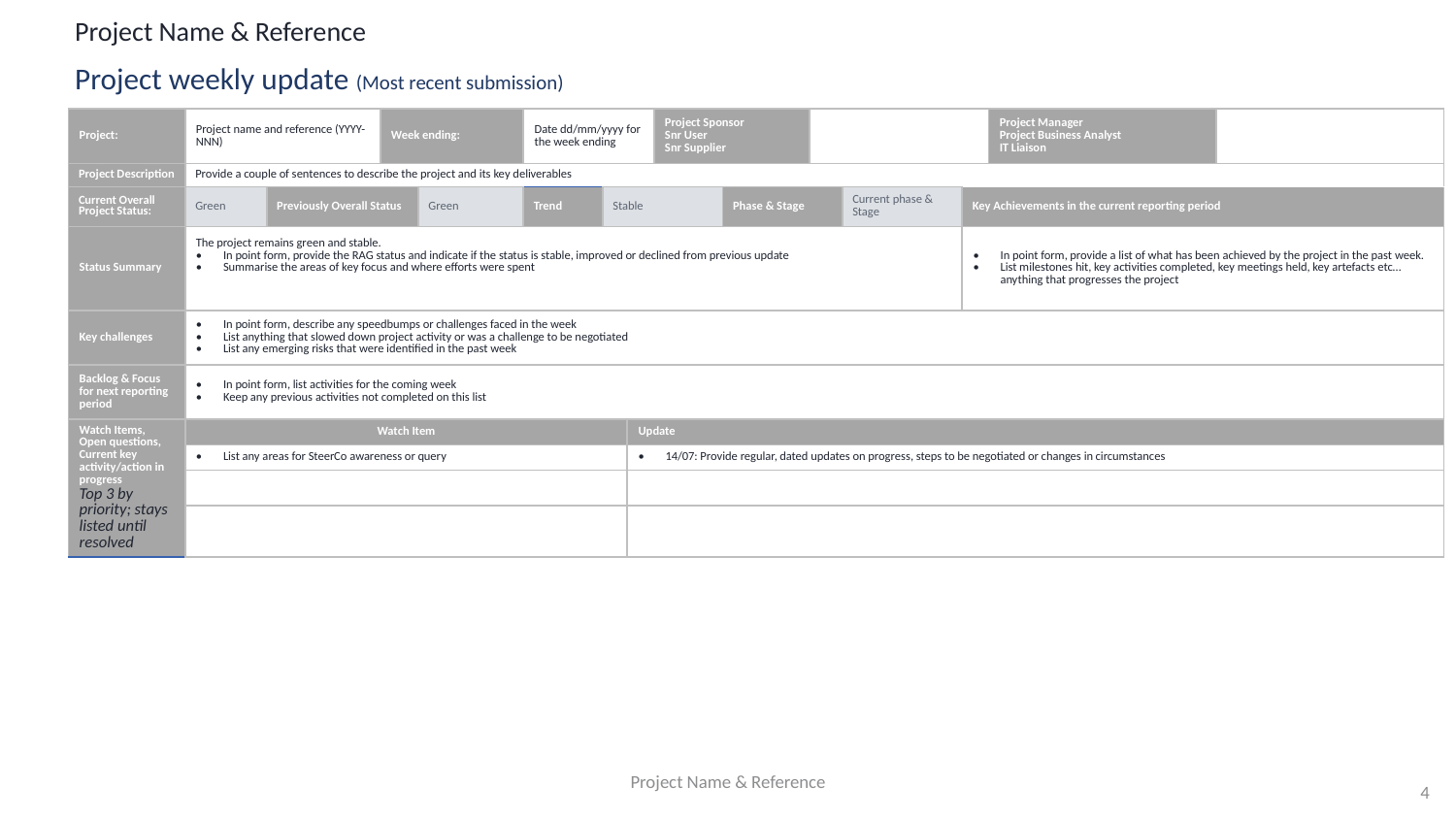

Project Name & Reference
Project weekly update (Most recent submission)
| Project: | Project name and reference (YYYY-NNN) |  | Week ending: |  | Date dd/mm/yyyy for the week ending |  |  | Project Sponsor Snr User Snr Supplier |  |  |  |  | Project Manager Project Business Analyst IT Liaison |  |
| --- | --- | --- | --- | --- | --- | --- | --- | --- | --- | --- | --- | --- | --- | --- |
| Project Description | Provide a couple of sentences to describe the project and its key deliverables |  |  |  |  |  |  |  |  |  |  |  |  |  |
| Current Overall Project Status: | Green | Previously Overall Status | Previously Overall Status | Green | Trend | Stable |  | Stable | Phase & Stage |  | Current phase & Stage | Key Achievements in the current reporting period | Trend: | Stable |
| Status Summary | The project remains green and stable. In point form, provide the RAG status and indicate if the status is stable, improved or declined from previous update Summarise the areas of key focus and where efforts were spent |  |  |  |  |  |  |  |  | Key Achievements in the current reporting period |  | In point form, provide a list of what has been achieved by the project in the past week. List milestones hit, key activities completed, key meetings held, key artefacts etc… anything that progresses the project |  |  |
| Key challenges | In point form, describe any speedbumps or challenges faced in the week List anything that slowed down project activity or was a challenge to be negotiated List any emerging risks that were identified in the past week |  |  |  |  |  |  |  |  |  |  |  |  |  |
| Backlog & Focus for next reporting period | In point form, list activities for the coming week Keep any previous activities not completed on this list |  |  |  |  |  |  |  |  |  |  |  |  |  |
| Watch Items, Open questions, Current key activity/action in progress Top 3 by priority; stays listed until resolved | Watch Item |  |  |  |  |  | Update |  |  |  |  |  |  |  |
| Watch Items | List any areas for SteerCo awareness or query |  |  |  |  |  | 14/07: Provide regular, dated updates on progress, steps to be negotiated or changes in circumstances |  |  |  |  |  |  |  |
|  |  |  |  |  |  |  |  |  |  |  |  |  |  |  |
|  |  |  |  |  |  |  |  |  |  |  |  |  |  |  |
Project Name & Reference
4